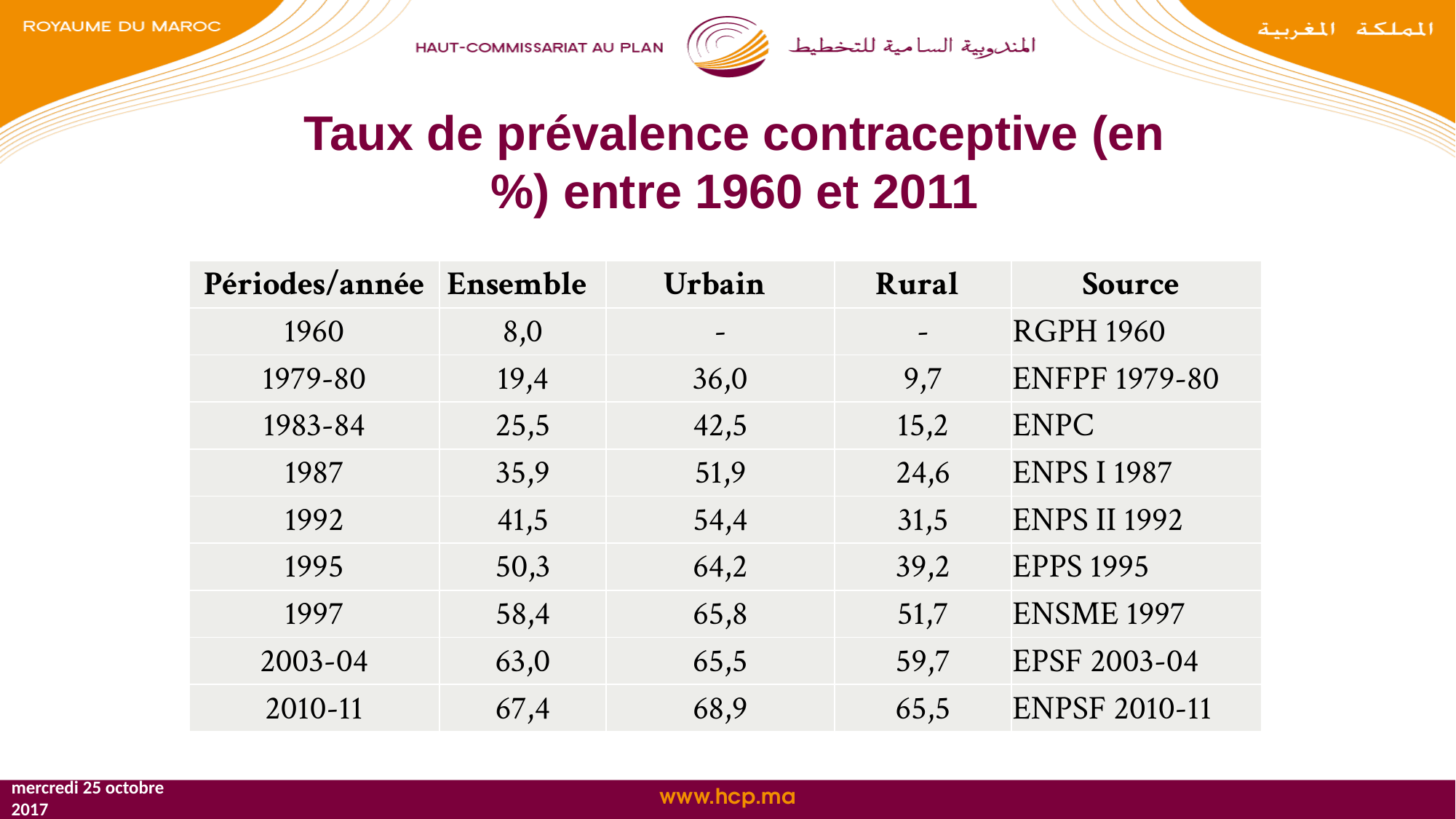

Taux de prévalence contraceptive (en %) entre 1960 et 2011
| Périodes/année | Ensemble | Urbain | Rural | Source |
| --- | --- | --- | --- | --- |
| 1960 | 8,0 | - | - | RGPH 1960 |
| 1979-80 | 19,4 | 36,0 | 9,7 | ENFPF 1979-80 |
| 1983-84 | 25,5 | 42,5 | 15,2 | ENPC |
| 1987 | 35,9 | 51,9 | 24,6 | ENPS I 1987 |
| 1992 | 41,5 | 54,4 | 31,5 | ENPS II 1992 |
| 1995 | 50,3 | 64,2 | 39,2 | EPPS 1995 |
| 1997 | 58,4 | 65,8 | 51,7 | ENSME 1997 |
| 2003-04 | 63,0 | 65,5 | 59,7 | EPSF 2003-04 |
| 2010-11 | 67,4 | 68,9 | 65,5 | ENPSF 2010-11 |
mercredi 25 octobre 2017